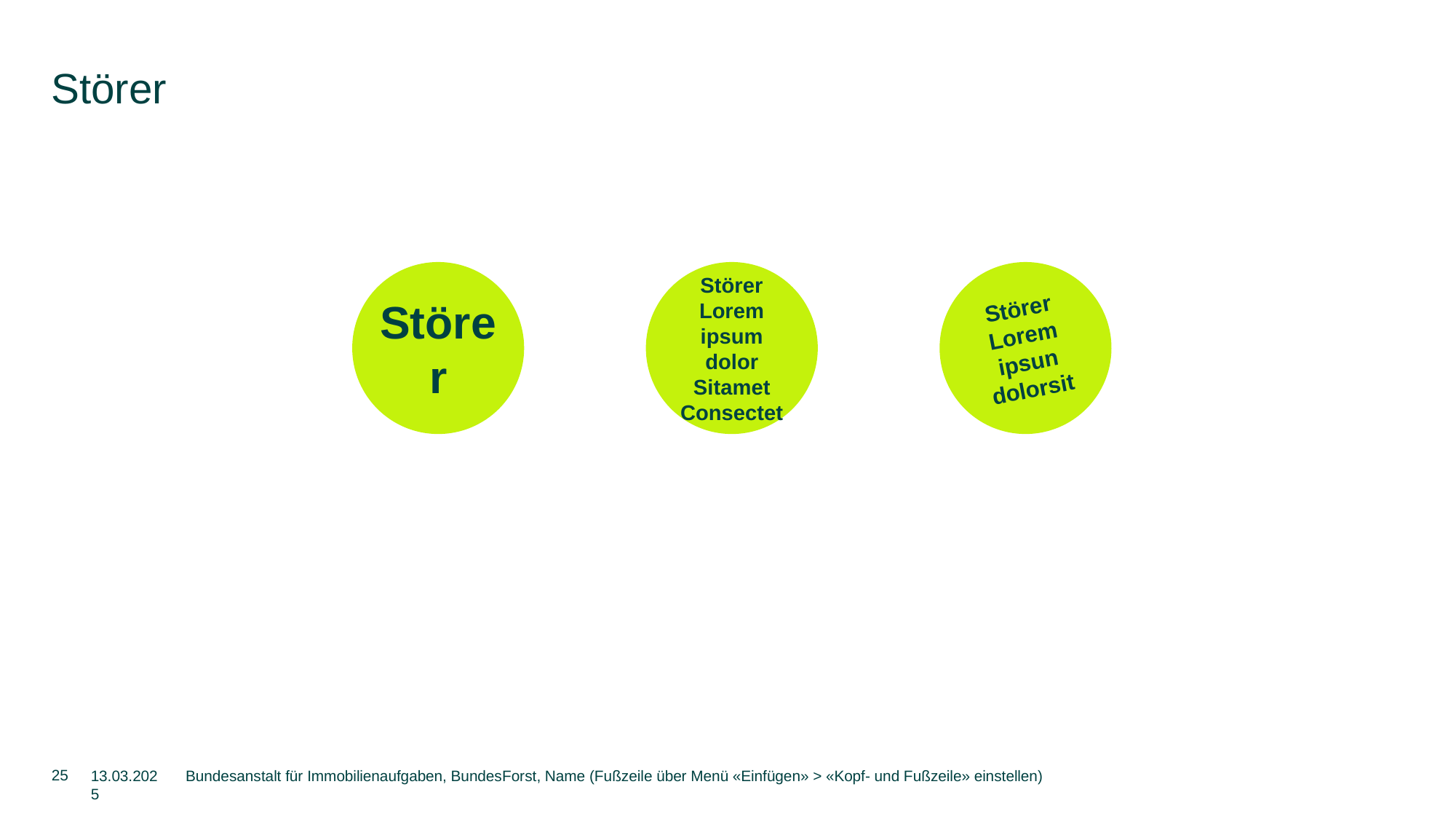

# Störer
Störer
Störer
Lorem ipsum
dolor Sitamet
Consectet
Störer
Lorem ipsun dolorsit
25
13.03.2025
Bundesanstalt für Immobilienaufgaben, BundesForst, Name (Fußzeile über Menü «Einfügen» > «Kopf- und Fußzeile» einstellen)